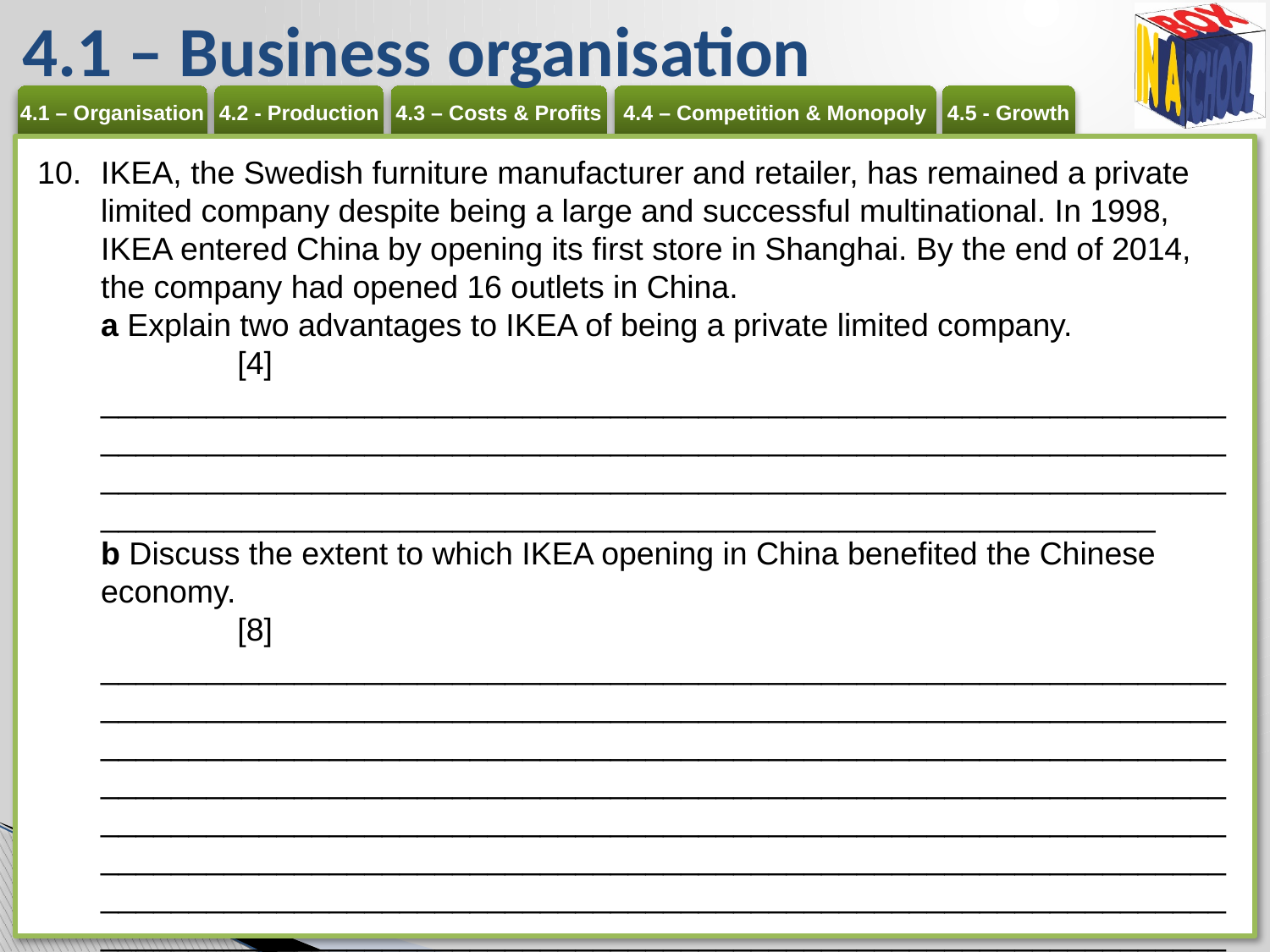

# 4.1 – Business organisation
IKEA, the Swedish furniture manufacturer and retailer, has remained a private limited company despite being a large and successful multinational. In 1998, IKEA entered China by opening its first store in Shanghai. By the end of 2014, the company had opened 16 outlets in China.
a Explain two advantages to IKEA of being a private limited company. 	[4]
____________________________________________________________________________________________________________________________________________________________________________________________________________________________________________________________
b Discuss the extent to which IKEA opening in China benefited the Chinese economy. 	[8]
_______________________________________________________________________________________________________________________________________________________________________________________________________________________________________________________________________________________________________________________________________________________________________________________________________________________________________________________________________________________________________________________________________________________________________________________